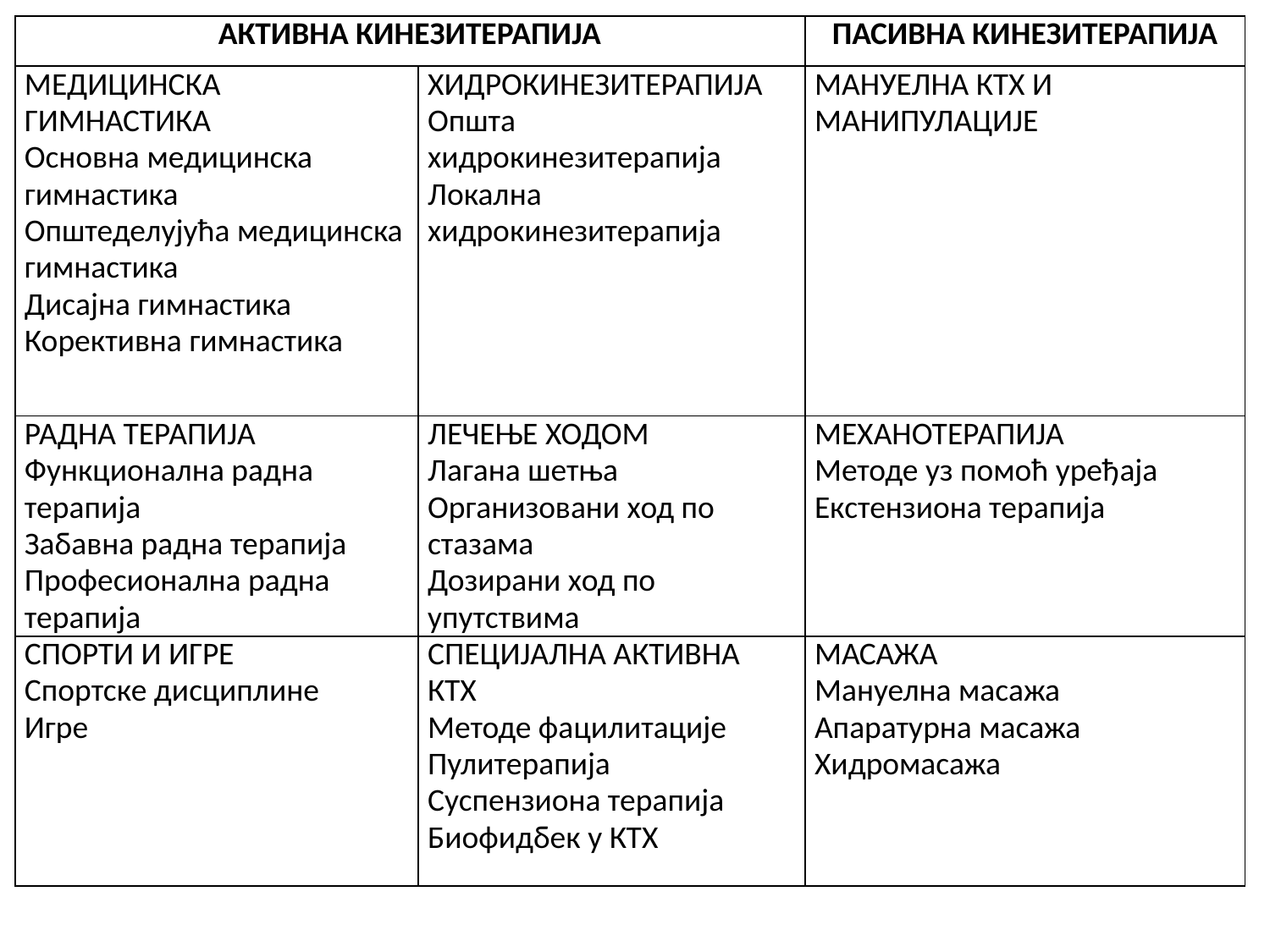

| АКТИВНА КИНЕЗИТЕРАПИЈА |  | ПАСИВНА КИНЕЗИТЕРАПИЈА |
| --- | --- | --- |
| МЕДИЦИНСКА ГИМНАСТИКА Основна медицинска гимнастика Општеделујућа медицинска гимнастика Дисајна гимнастика Корективна гимнастика | ХИДРОКИНЕЗИТЕРАПИЈА Општа хидрокинезитерапија Локална хидрокинезитерапија | МАНУЕЛНА КТХ И МАНИПУЛАЦИЈЕ |
| РАДНА ТЕРАПИЈА Функционална радна терапија Забавна радна терапија Професионална радна терапија | ЛЕЧЕЊЕ ХОДОМ Лагана шетња Организовани ход по стазама Дозирани ход по упутствима | МЕХАНОТЕРАПИЈА Методе уз помоћ уређаја Екстензиона терапија |
| СПОРТИ И ИГРЕ Спортске дисциплине Игре | СПЕЦИЈАЛНА АКТИВНА КТХ Методе фацилитације Пулитерапија Суспензиона терапија Биофидбек у КТХ | МАСАЖА Мануелна масажа Апаратурна масажа Хидромасажа |